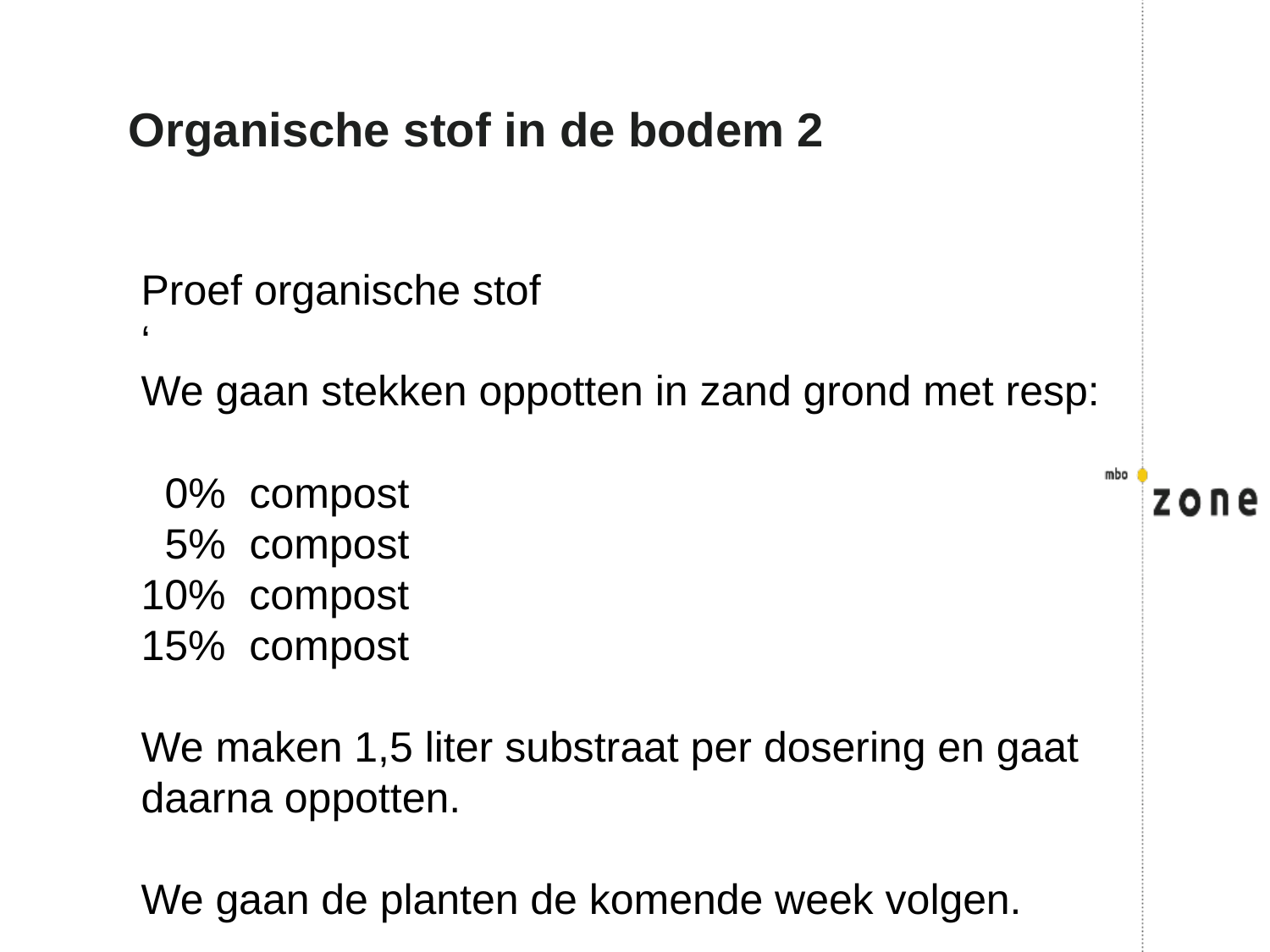

# Organische stof in de bodem 2
Proef organische stof
‘
We gaan stekken oppotten in zand grond met resp:

  0%  compost
  5%  compost
10%  compost
15%  compost

We maken 1,5 liter substraat per dosering en gaat daarna oppotten.

We gaan de planten de komende week volgen.